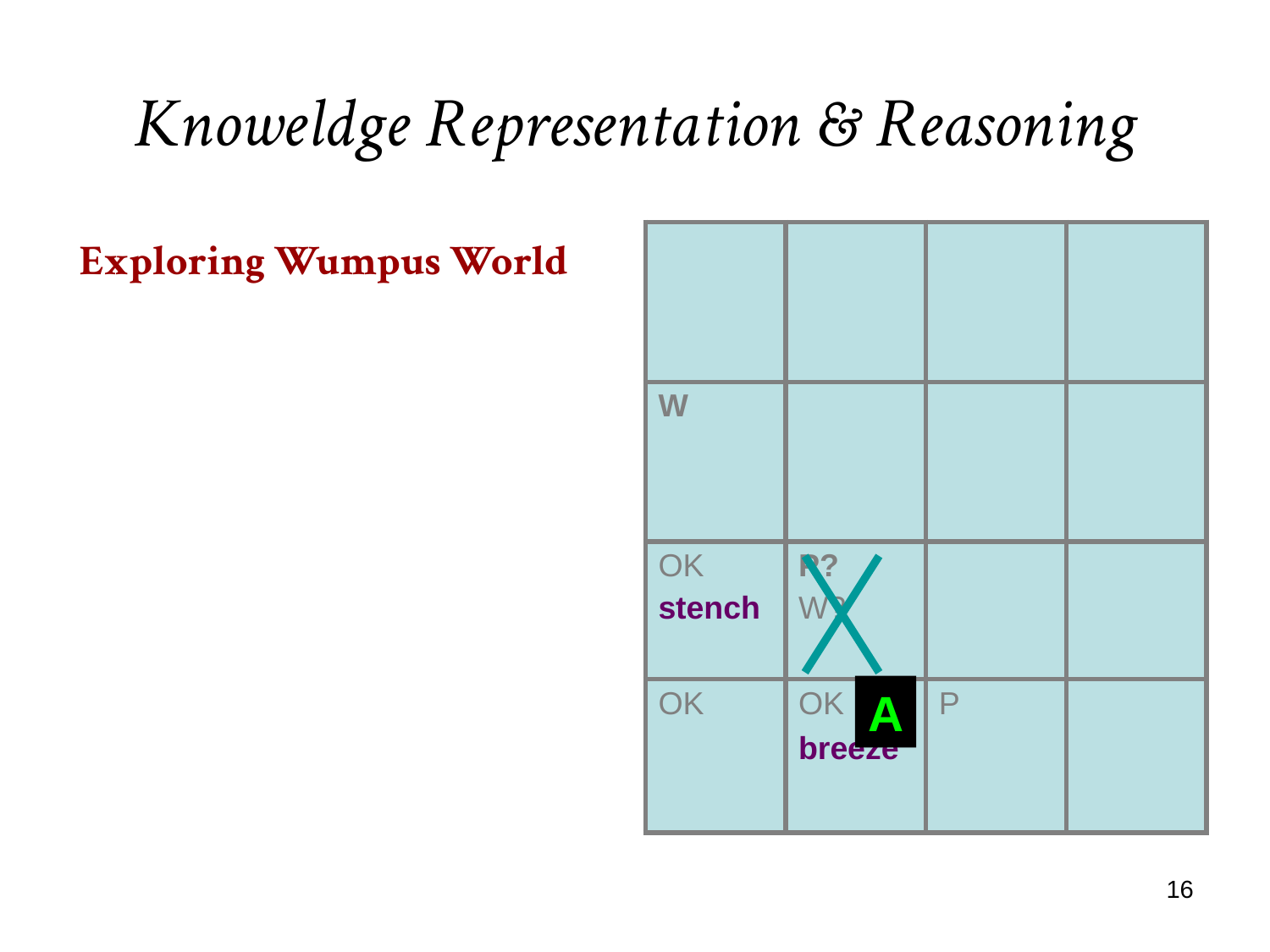

# Knoweldge Representation & Reasoning

|  |  |  |  |
| --- | --- | --- | --- |
| W |  |  |  |
| OK stench | P? W? |  |  |
| OK | OK breeze | P |  |
Exploring Wumpus World

A
16